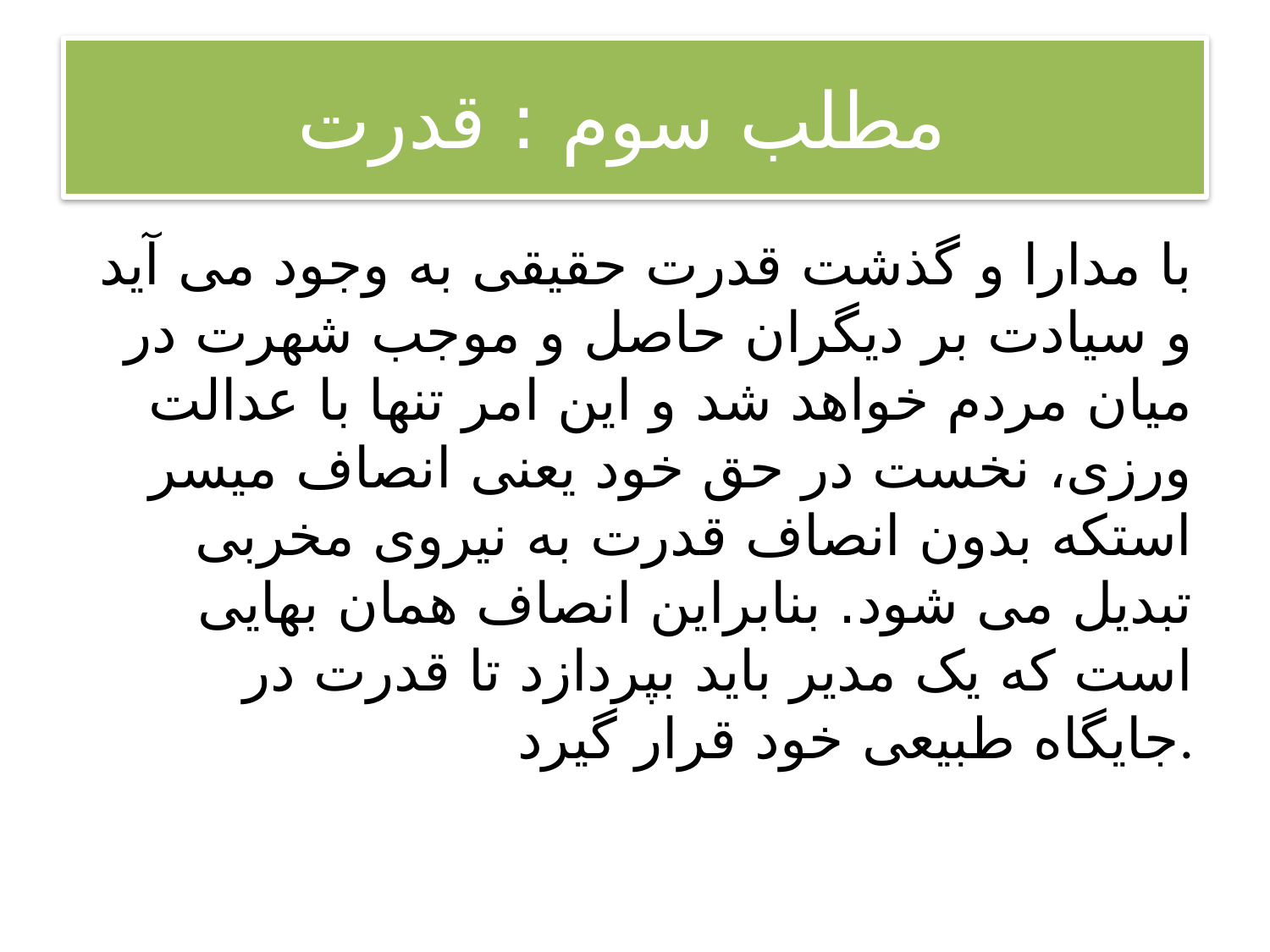

# مطلب سوم : قدرت
با مدارا و گذشت قدرت حقیقی به وجود می آید و سیادت بر دیگران حاصل و موجب شهرت در میان مردم خواهد شد و این امر تنها با عدالت ورزی، نخست در حق خود یعنی انصاف میسر استکه بدون انصاف قدرت به نیروی مخربی تبدیل می شود. بنابراین انصاف همان بهایی است که یک مدیر باید بپردازد تا قدرت در جایگاه طبیعی خود قرار گیرد.